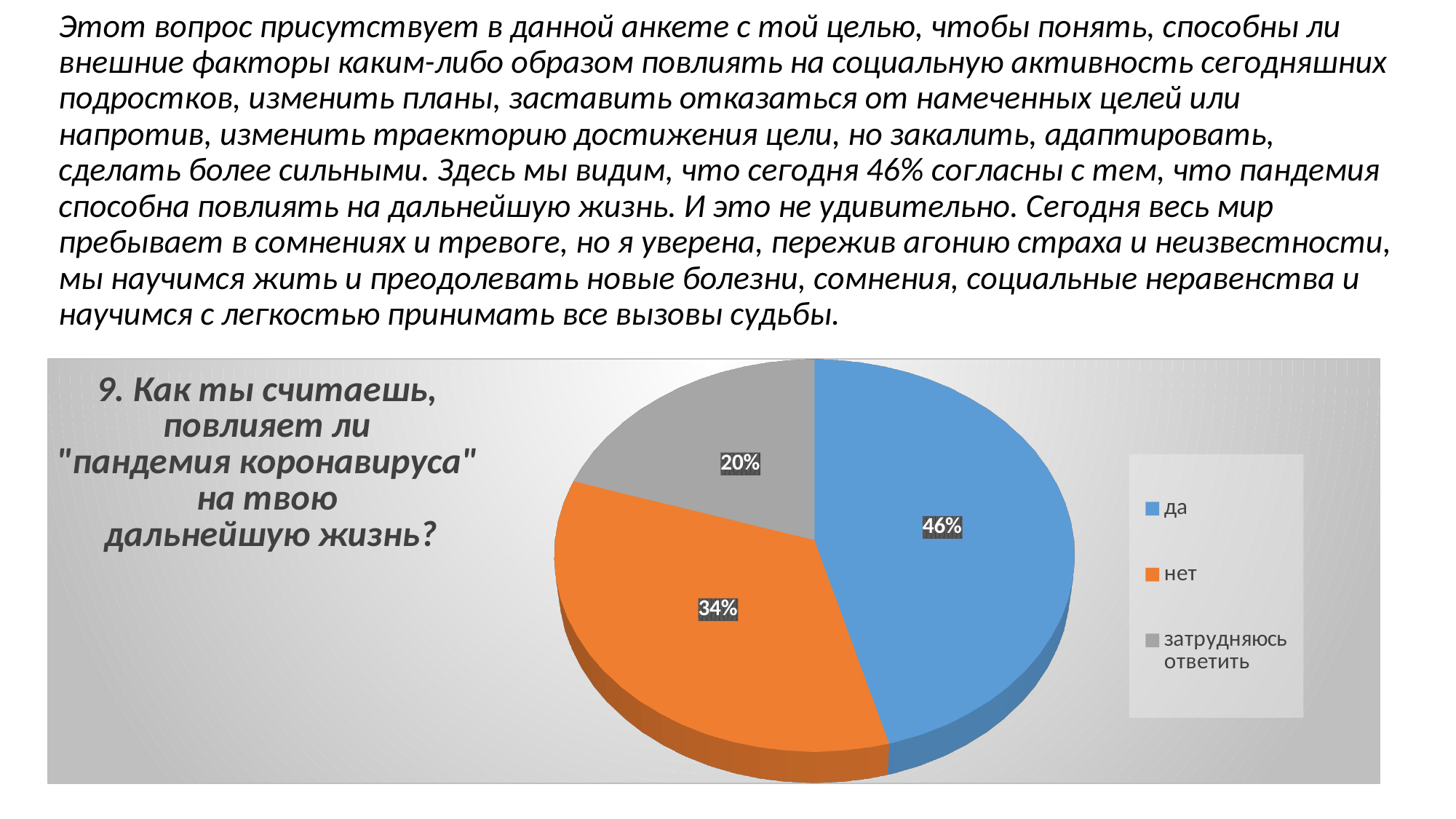

# Этот вопрос присутствует в данной анкете с той целью, чтобы понять, способны ли внешние факторы каким-либо образом повлиять на социальную активность сегодняшних подростков, изменить планы, заставить отказаться от намеченных целей или напротив, изменить траекторию достижения цели, но закалить, адаптировать, сделать более сильными. Здесь мы видим, что сегодня 46% согласны с тем, что пандемия способна повлиять на дальнейшую жизнь. И это не удивительно. Сегодня весь мир пребывает в сомнениях и тревоге, но я уверена, пережив агонию страха и неизвестности, мы научимся жить и преодолевать новые болезни, сомнения, социальные неравенства и научимся с легкостью принимать все вызовы судьбы.

[unsupported chart]